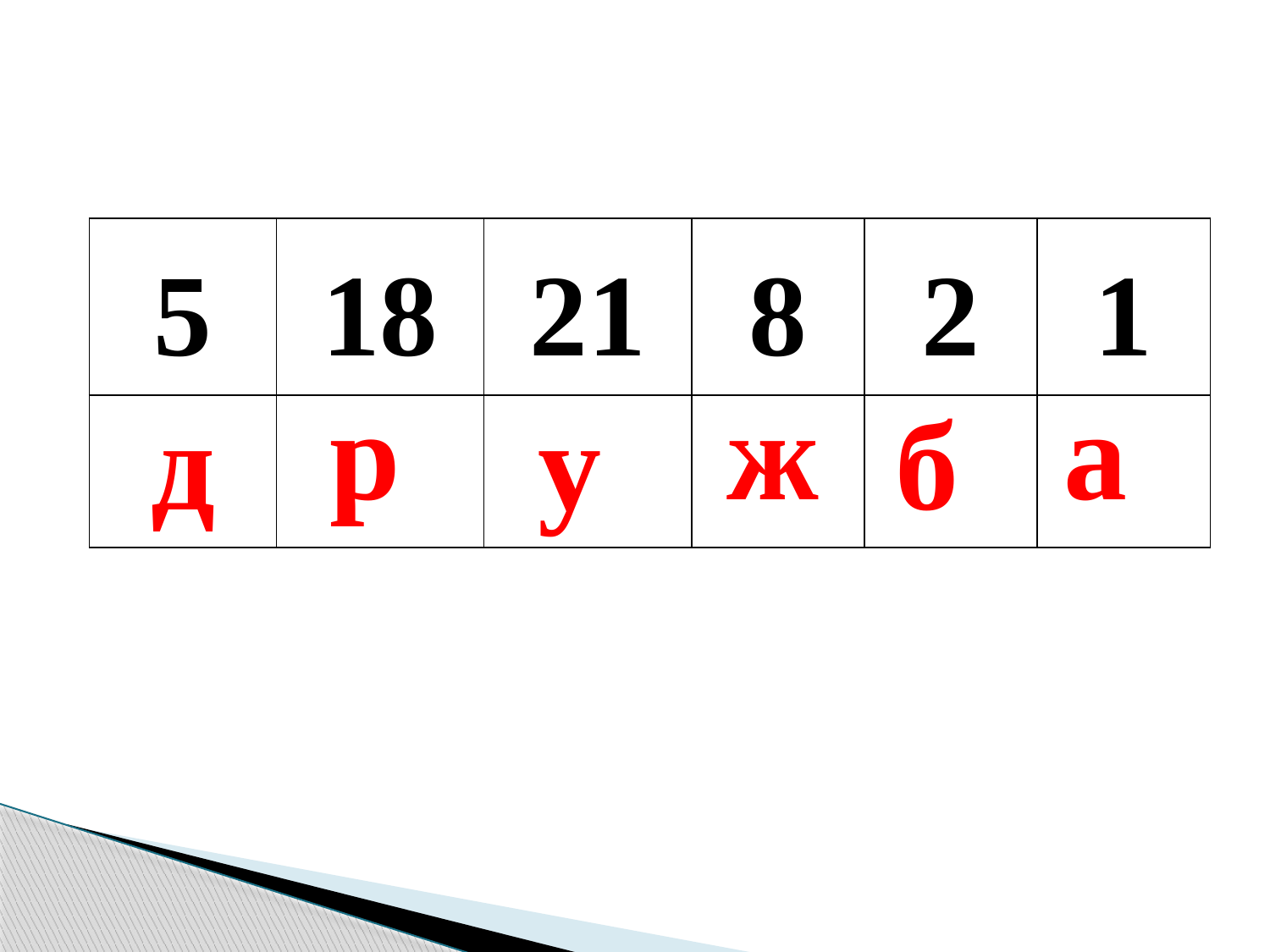

| 5 | 18 | 21 | 8 | 2 | 1 |
| --- | --- | --- | --- | --- | --- |
|  |  |  |  |  |  |
р
ж
а
д
у
б